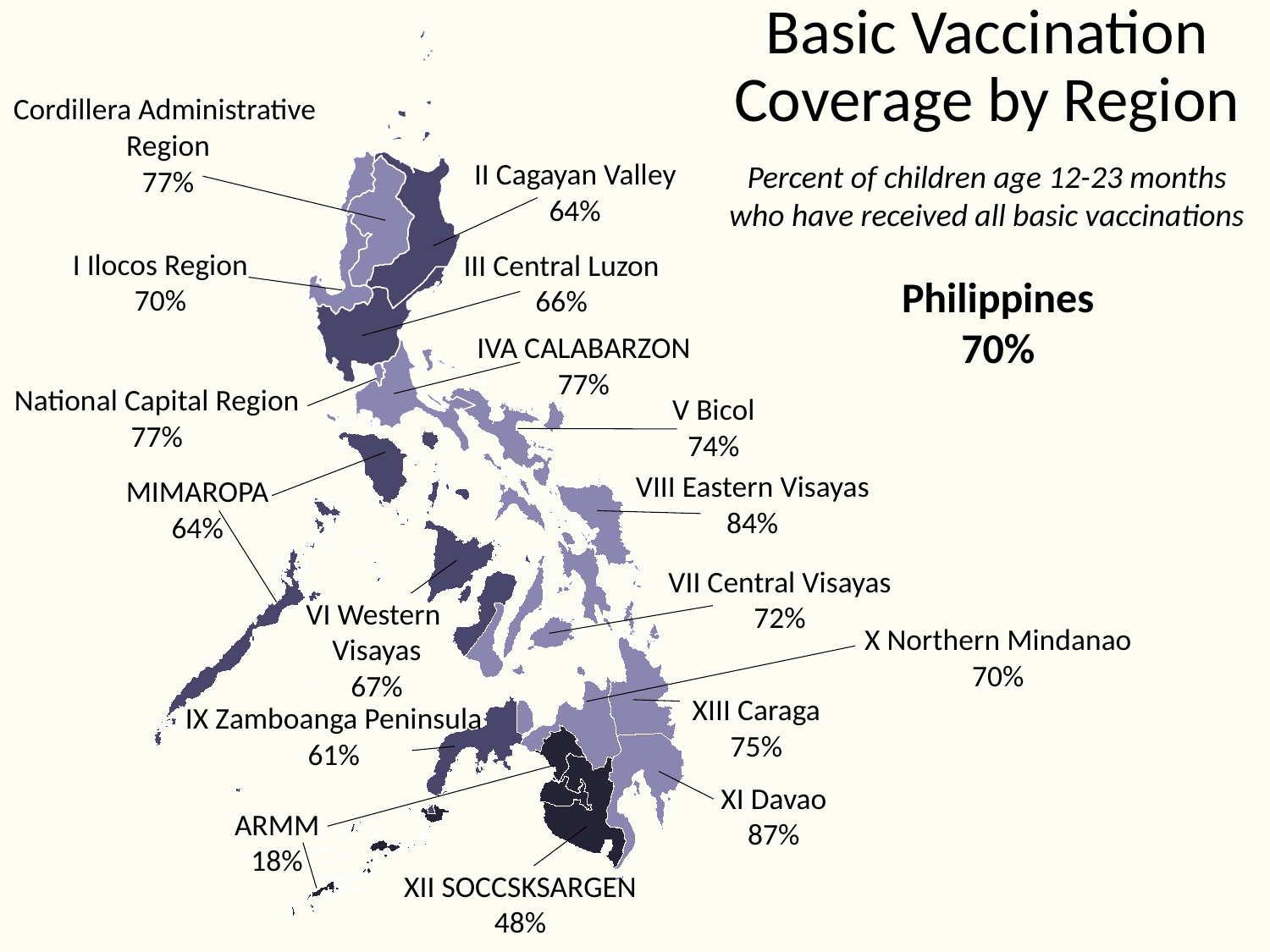

# Basic Vaccination Coverage by Region

Cordillera Administrative
Region
77%
II Cagayan Valley
64%
Percent of children age 12-23 months who have received all basic vaccinations

I Ilocos Region
70%
III Central Luzon
66%
Philippines
70%

IVA CALABARZON
77%

National Capital Region
77%
V Bicol
74%

VIII Eastern Visayas
84%
MIMAROPA
64%

VII Central Visayas
72%
VI Western
Visayas
67%

X Northern Mindanao
70%

XIII Caraga
75%

IX Zamboanga Peninsula
61%

XI Davao
87%
ARMM
18%
XII SOCCSKSARGEN
48%